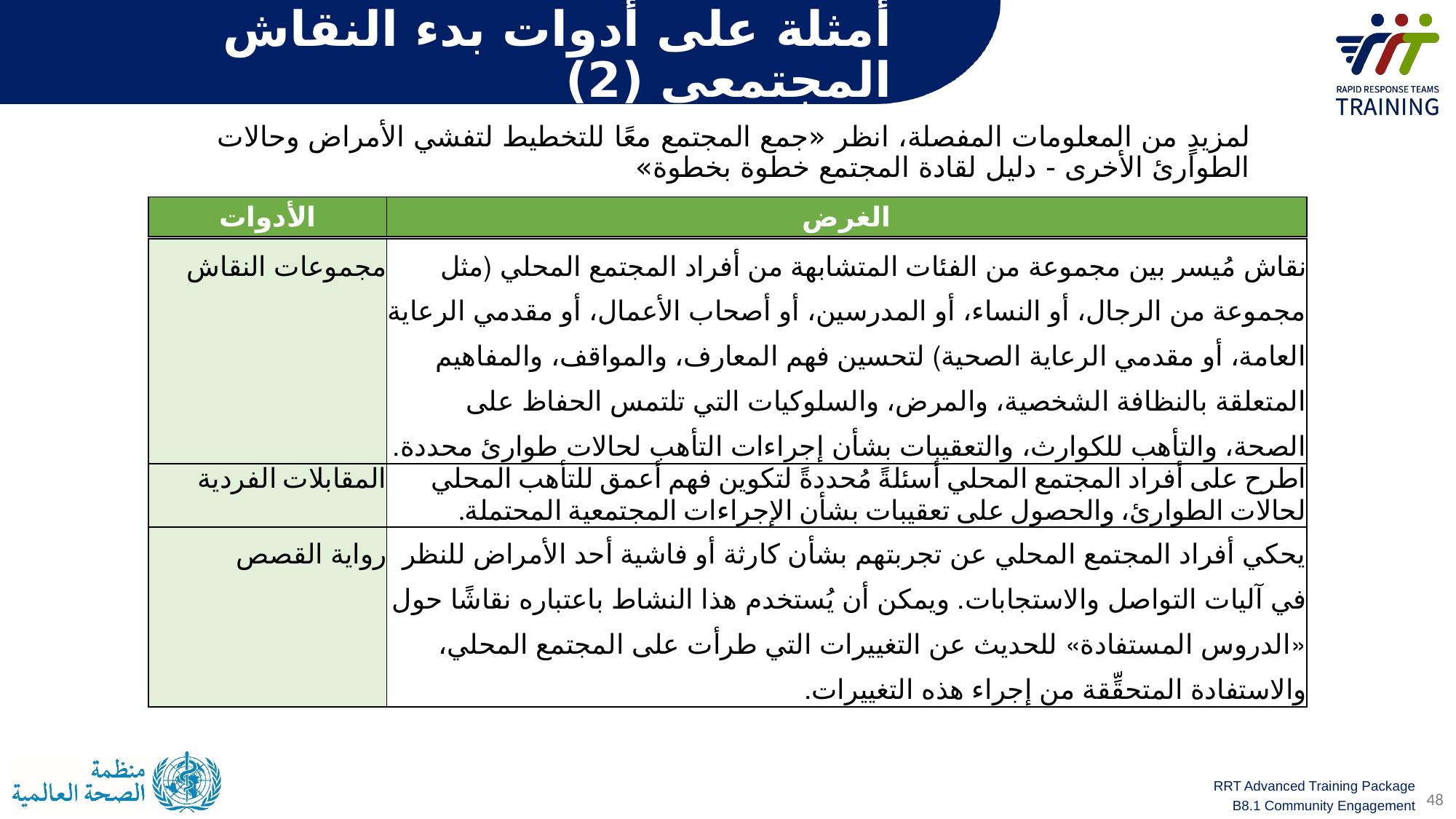

# أمثلة على أدوات بدء النقاش المجتمعي (2)
لمزيدٍ من المعلومات المفصلة، انظر «جمع المجتمع معًا للتخطيط لتفشي الأمراض وحالات الطوارئ الأخرى - دليل لقادة المجتمع خطوة بخطوة»
| الأدوات | الغرض |
| --- | --- |
| مجموعات النقاش | نقاش مُيسر بين مجموعة من الفئات المتشابهة من أفراد المجتمع المحلي (مثل مجموعة من الرجال، أو النساء، أو المدرسين، أو أصحاب الأعمال، أو مقدمي الرعاية العامة، أو مقدمي الرعاية الصحية) لتحسين فهم المعارف، والمواقف، والمفاهيم المتعلقة بالنظافة الشخصية، والمرض، والسلوكيات التي تلتمس الحفاظ على الصحة، والتأهب للكوارث، والتعقيبات بشأن إجراءات التأهب لحالات طوارئ محددة. |
| --- | --- |
| المقابلات الفردية | اطرح على أفراد المجتمع المحلي أسئلةً مُحددةً لتكوين فهم أعمق للتأهب المحلي لحالات الطوارئ، والحصول على تعقيبات بشأن الإجراءات المجتمعية المحتملة. |
| رواية القصص | يحكي أفراد المجتمع المحلي عن تجربتهم بشأن كارثة أو فاشية أحد الأمراض للنظر في آليات التواصل والاستجابات. ويمكن أن يُستخدم هذا النشاط باعتباره نقاشًا حول «الدروس المستفادة» للحديث عن التغييرات التي طرأت على المجتمع المحلي، والاستفادة المتحقِّقة من إجراء هذه التغييرات. |